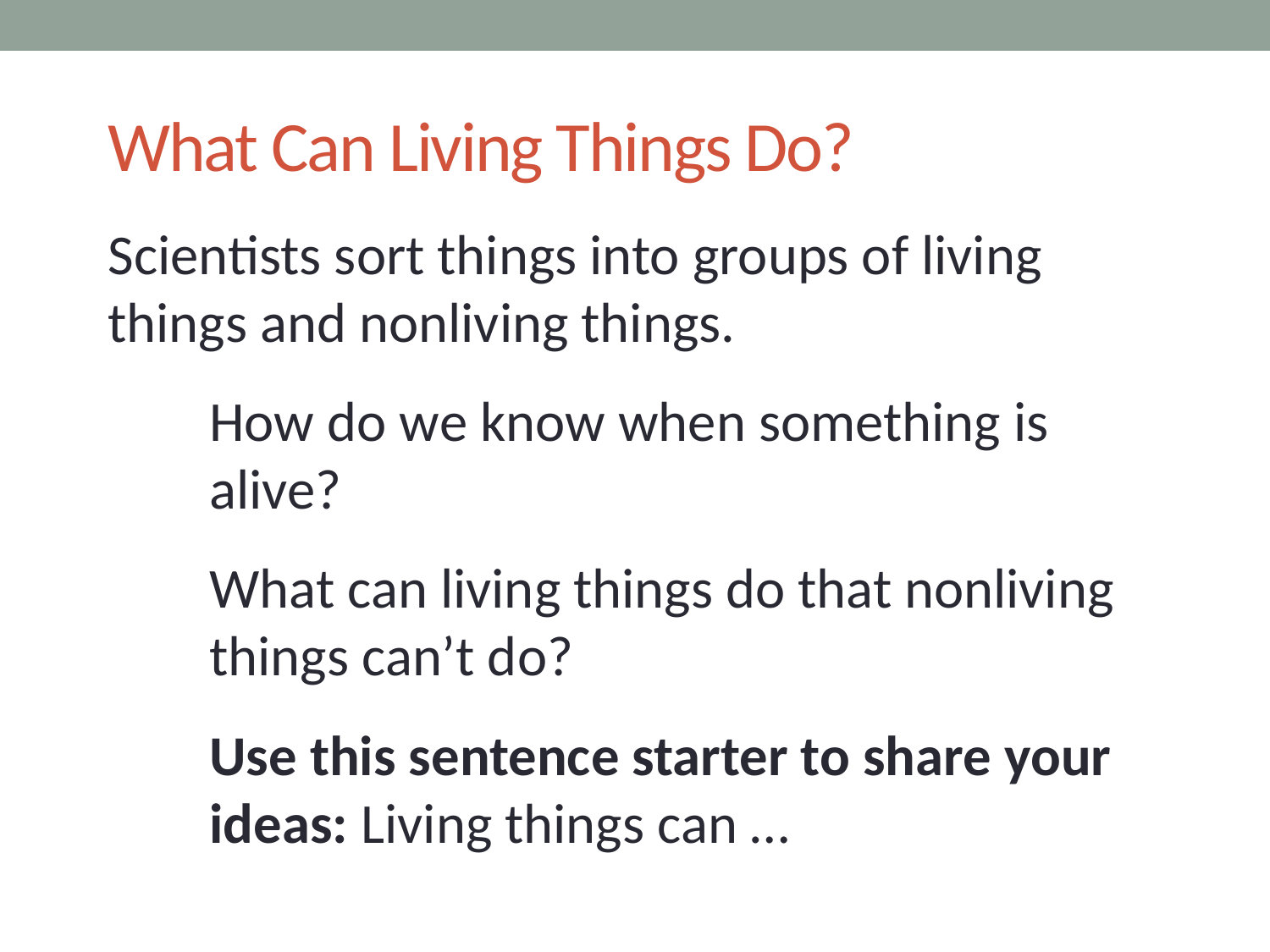

# What Can Living Things Do?
Scientists sort things into groups of living things and nonliving things.
How do we know when something is alive?
What can living things do that nonliving things can’t do?
Use this sentence starter to share your ideas: Living things can …